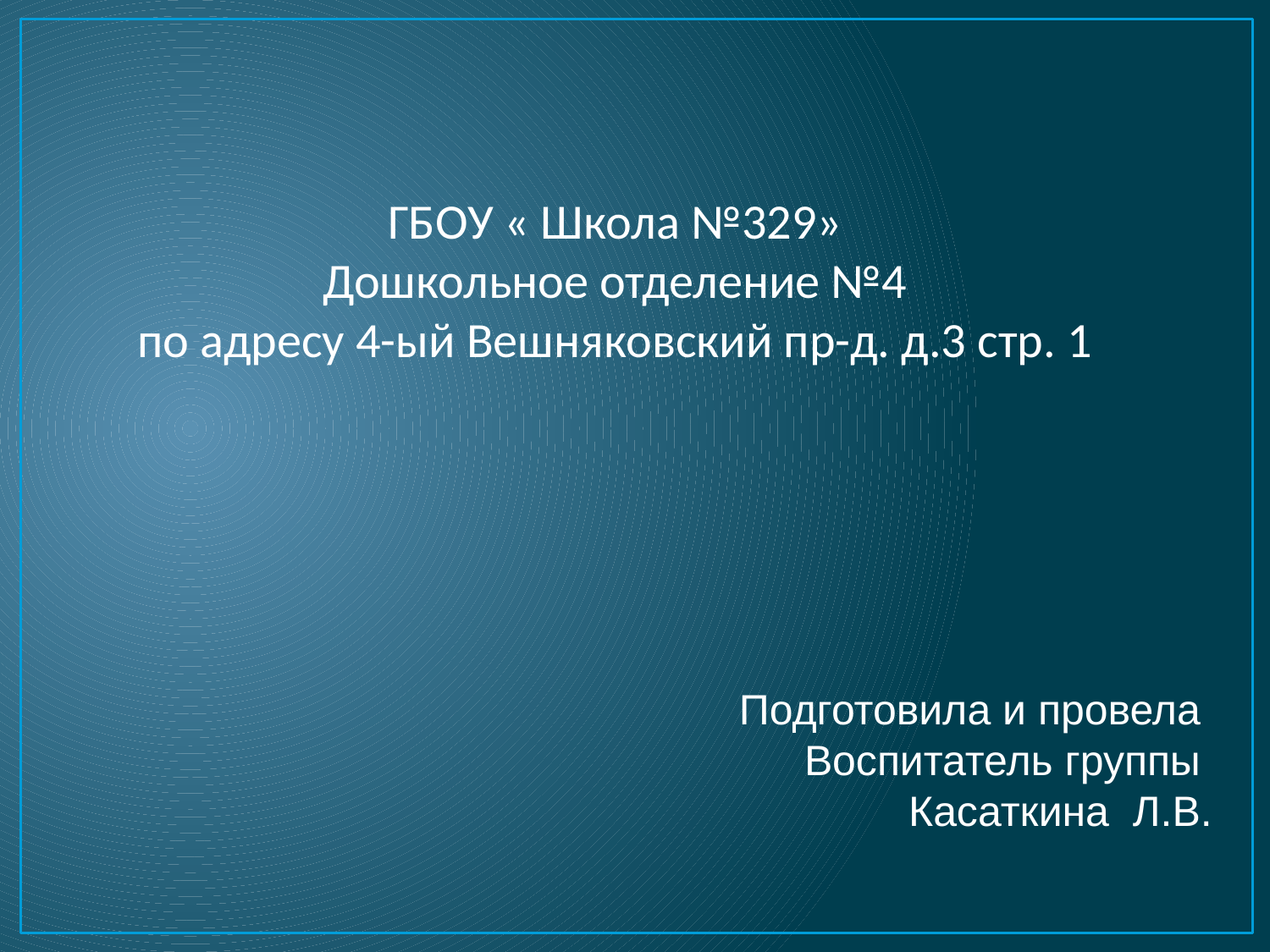

ГБОУ « Школа №329»
Дошкольное отделение №4
по адресу 4-ый Вешняковский пр-д. д.3 стр. 1
Подготовила и провела
Воспитатель группы
Касаткина  Л.В.